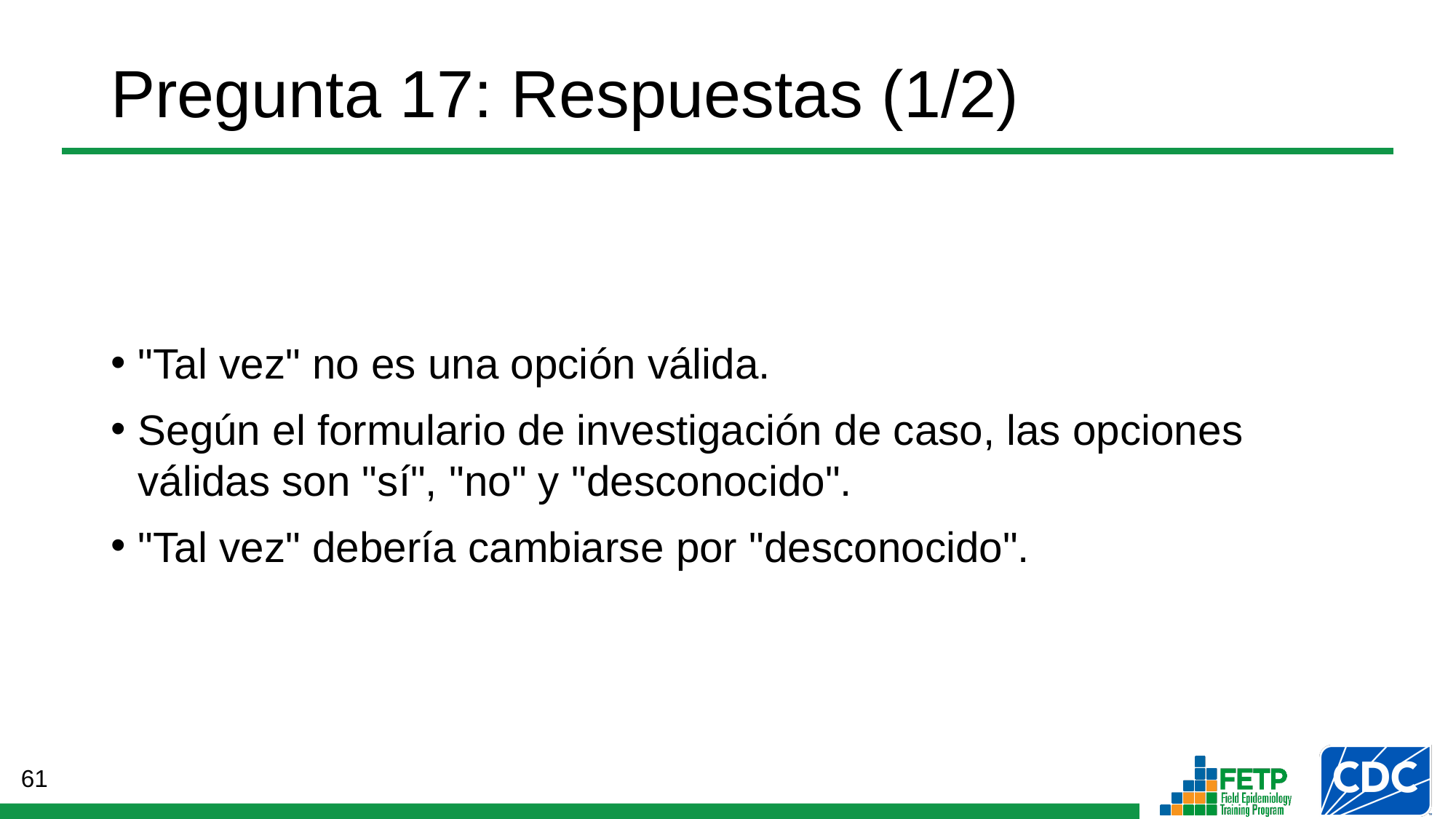

# Pregunta 17: Respuestas (1/2)
"Tal vez" no es una opción válida.
Según el formulario de investigación de caso, las opciones válidas son "sí", "no" y "desconocido".
"Tal vez" debería cambiarse por "desconocido".